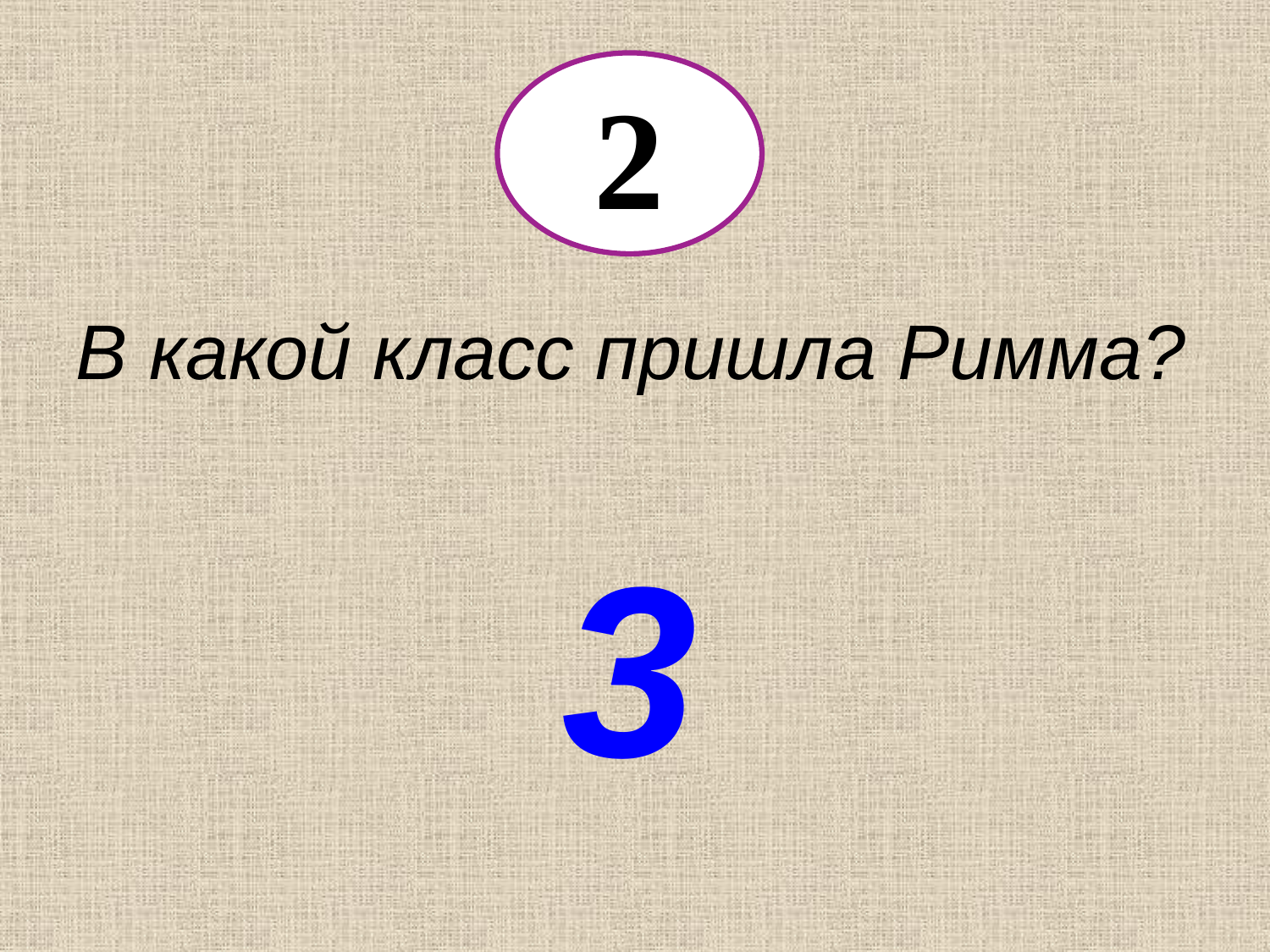

2
В какой класс пришла Римма?
3